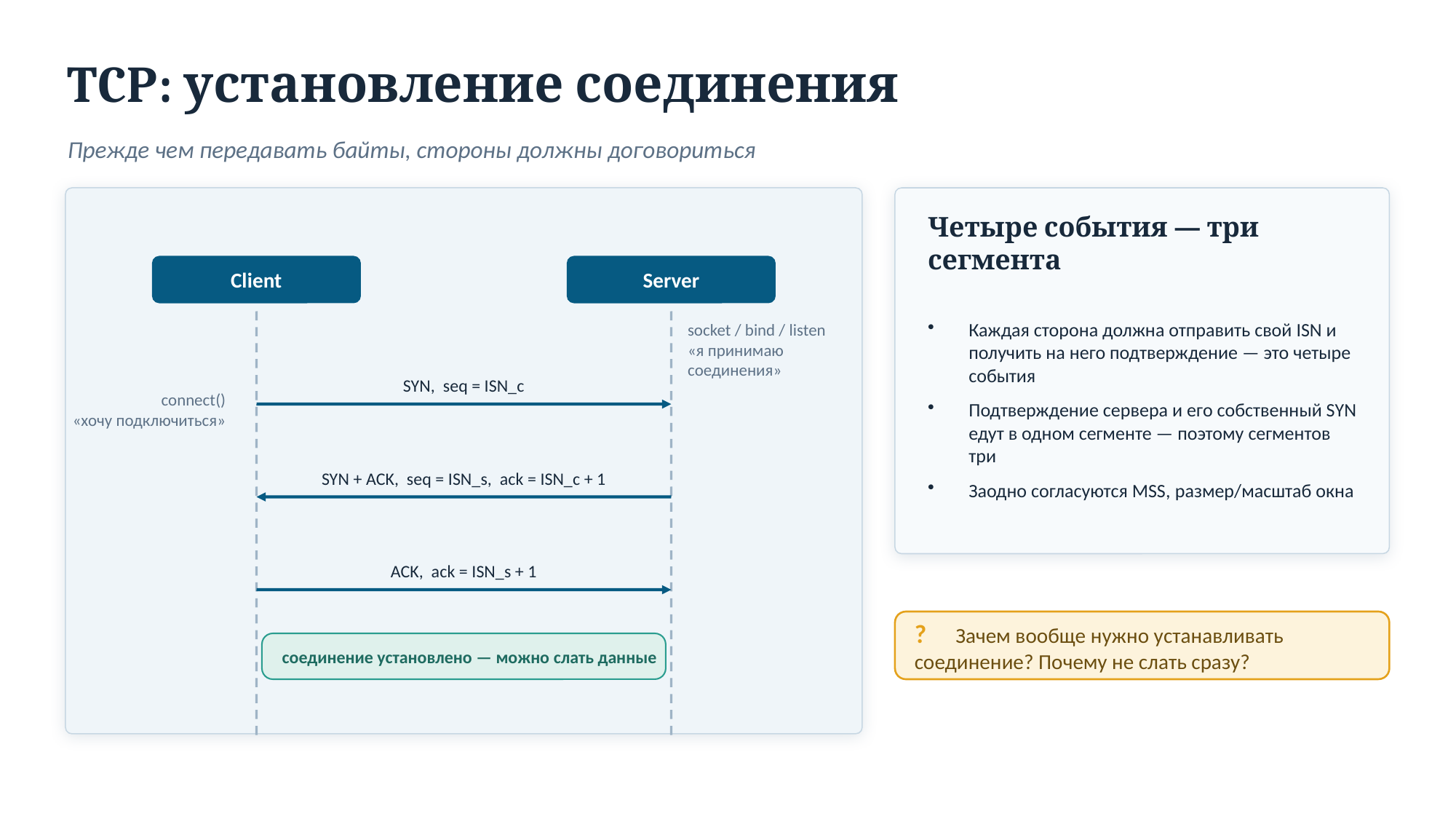

TCP: установление соединения
Прежде чем передавать байты, стороны должны договориться

Четыре события — три сегмента

Client

Server
Каждая сторона должна отправить свой ISN и получить на него подтверждение — это четыре события
Подтверждение сервера и его собственный SYN едут в одном сегменте — поэтому сегментов три
Заодно согласуются MSS, размер/масштаб окна

socket / bind / listen
«я принимаю соединения»
SYN,  seq = ISN_c
connect()
«хочу подключиться»

SYN + ACK,  seq = ISN_s,  ack = ISN_c + 1

ACK,  ack = ISN_s + 1

?     Зачем вообще нужно устанавливать   соединение? Почему не слать сразу?

соединение установлено — можно слать данные